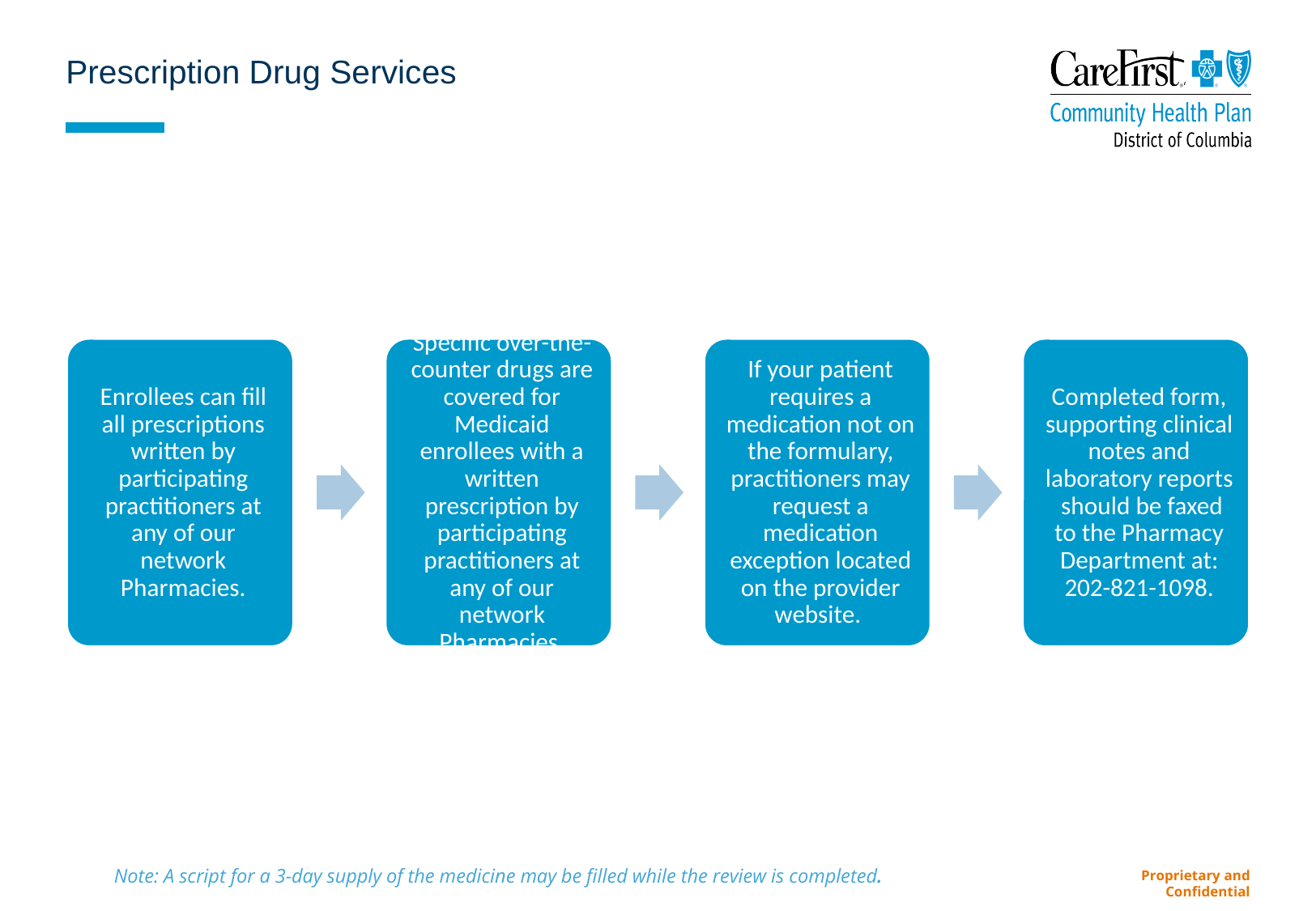

# Prescription Drug Services
Enrollees can fill all prescriptions written by participating practitioners at any of our network Pharmacies.

Specific over-the-counter drugs are covered for Medicaid enrollees with a written prescription by participating practitioners at any of our network Pharmacies.

If your patient requires a medication not on the formulary, practitioners may request a medication exception located on the provider website.

Completed form, supporting clinical notes and laboratory reports  should be faxed to the Pharmacy Department at: 202-821-1098.
Note: A script for a 3-day supply of the medicine may be filled while the review is completed.
Proprietary and Confidential